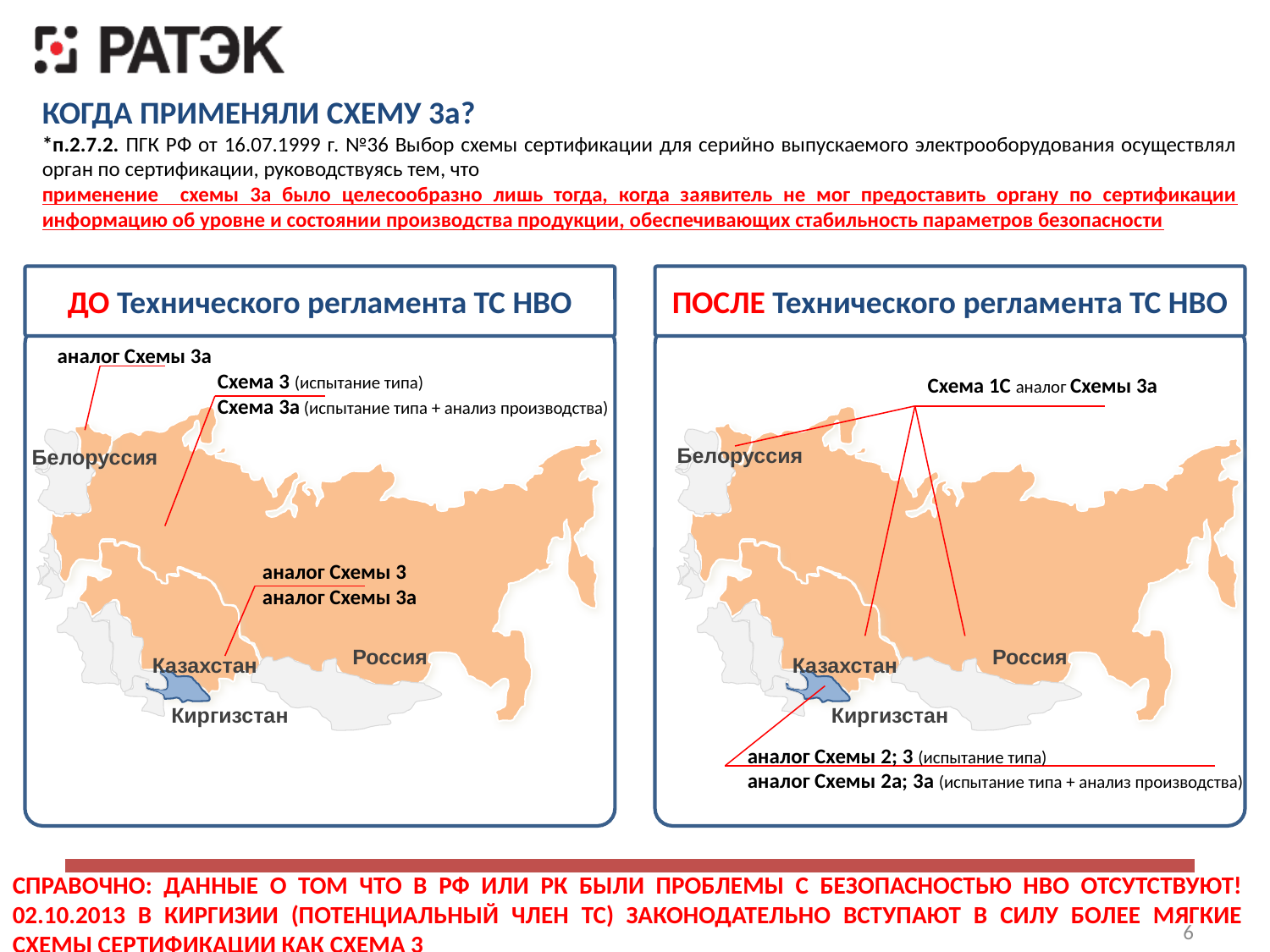

КОГДА ПРИМЕНЯЛИ СХЕМУ 3а?
*п.2.7.2. ПГК РФ от 16.07.1999 г. №36 Выбор схемы сертификации для серийно выпускаемого электрооборудования осуществлял орган по сертификации, руководствуясь тем, что
применение  схемы 3a было целесообразно лишь тогда, когда заявитель не мог предоставить органу по сертификации информацию об уровне и состоянии производства продукции, обеспечивающих стабильность параметров безопасности
ДО Технического регламента ТС НВО
ПОСЛЕ Технического регламента ТС НВО

аналог Схемы 3а
Схема 3 (испытание типа)
Схема 3а (испытание типа + анализ производства)
Схема 1С аналог Схемы 3а

Белоруссия
Белоруссия

аналог Схемы 3
аналог Схемы 3а

Россия
Россия
Казахстан
Казахстан

Киргизстан
Киргизстан
аналог Схемы 2; 3 (испытание типа)
аналог Схемы 2a; 3а (испытание типа + анализ производства)

СПРАВОЧНО: ДАННЫЕ О ТОМ ЧТО В РФ ИЛИ РК БЫЛИ ПРОБЛЕМЫ С БЕЗОПАСНОСТЬЮ НВО ОТСУТСТВУЮТ! 02.10.2013 В КИРГИЗИИ (ПОТЕНЦИАЛЬНЫЙ ЧЛЕН ТС) ЗАКОНОДАТЕЛЬНО ВСТУПАЮТ В СИЛУ БОЛЕЕ МЯГКИЕ СХЕМЫ СЕРТИФИКАЦИИ КАК СХЕМА 3
6